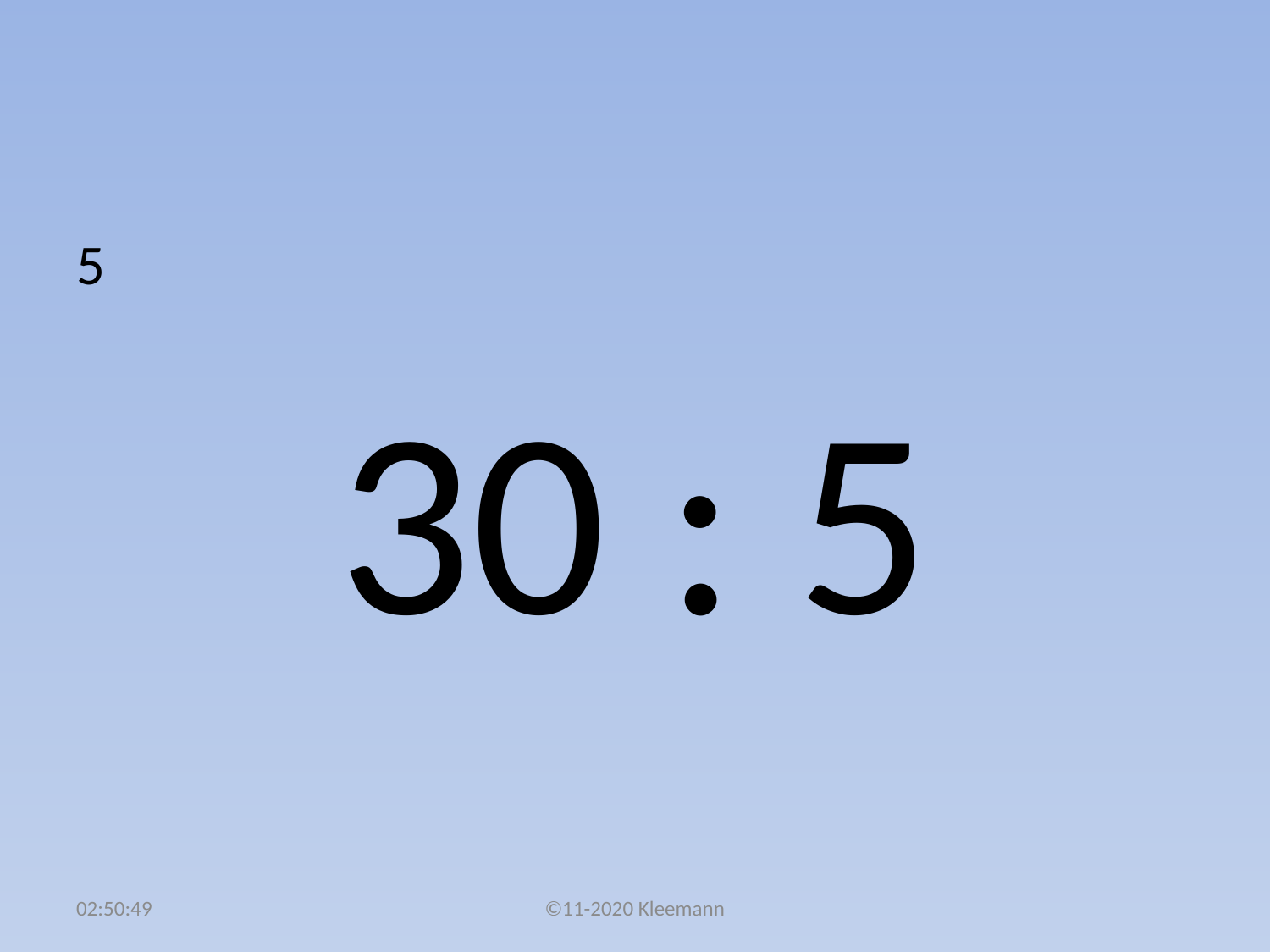

#
5
30 : 5
02:50:49
©11-2020 Kleemann